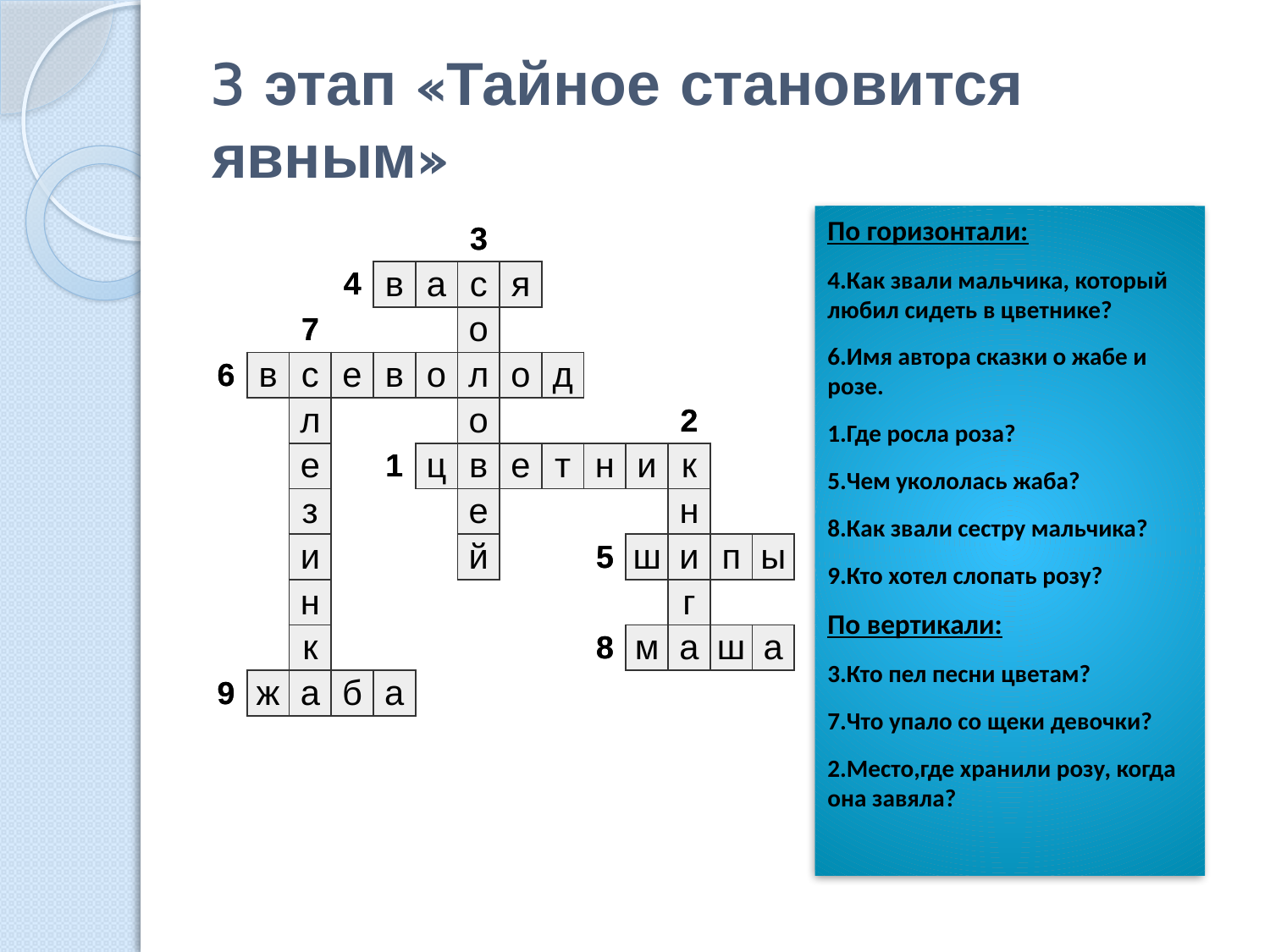

# 3 этап «Тайное становится явным»
По горизонтали:
4.Как звали мальчика, который любил сидеть в цветнике?
6.Имя автора сказки о жабе и розе.
1.Где росла роза?
5.Чем укололась жаба?
8.Как звали сестру мальчика?
9.Кто хотел слопать розу?
По вертикали:
3.Кто пел песни цветам?
7.Что упало со щеки девочки?
2.Место,где хранили розу, когда она завяла?

|  |  |  |  |  |  | 3 |  |  |  |  |  |  |  |
| --- | --- | --- | --- | --- | --- | --- | --- | --- | --- | --- | --- | --- | --- |
|  |  |  | 4 | в | а | с | я |  |  |  |  |  |  |
|  |  | 7 |  |  |  | о |  |  |  |  |  |  |  |
| 6 | в | с | е | в | о | л | о | д |  |  |  |  |  |
|  |  | л |  |  |  | о |  |  |  |  | 2 |  |  |
|  |  | е |  | 1 | ц | в | е | т | н | и | к |  |  |
|  |  | з |  |  |  | е |  |  |  |  | н |  |  |
|  |  | и |  |  |  | й |  |  | 5 | ш | и | п | ы |
|  |  | н |  |  |  |  |  |  |  |  | г |  |  |
|  |  | к |  |  |  |  |  |  | 8 | м | а | ш | а |
| 9 | ж | а | б | а |  |  |  |  |  |  |  |  |  |
|  |  |  |  |  |  | 3 |  |  |  |  |  |  |  |
| --- | --- | --- | --- | --- | --- | --- | --- | --- | --- | --- | --- | --- | --- |
|  |  |  | 4 |  |  |  |  |  |  |  |  |  |  |
|  |  | 7 |  |  |  |  |  |  |  |  |  |  |  |
| 6 |  |  |  |  |  |  |  |  |  |  |  |  |  |
|  |  |  |  |  |  |  |  |  |  |  | 2 |  |  |
|  |  |  |  | 1 |  |  |  |  |  |  |  |  |  |
|  |  |  |  |  |  |  |  |  |  |  |  |  |  |
|  |  |  |  |  |  |  |  |  | 5 |  |  |  |  |
|  |  |  |  |  |  |  |  |  |  |  |  |  |  |
|  |  |  |  |  |  |  |  |  | 8 |  |  |  |  |
| 9 |  |  |  |  |  |  |  |  |  |  |  |  |  |